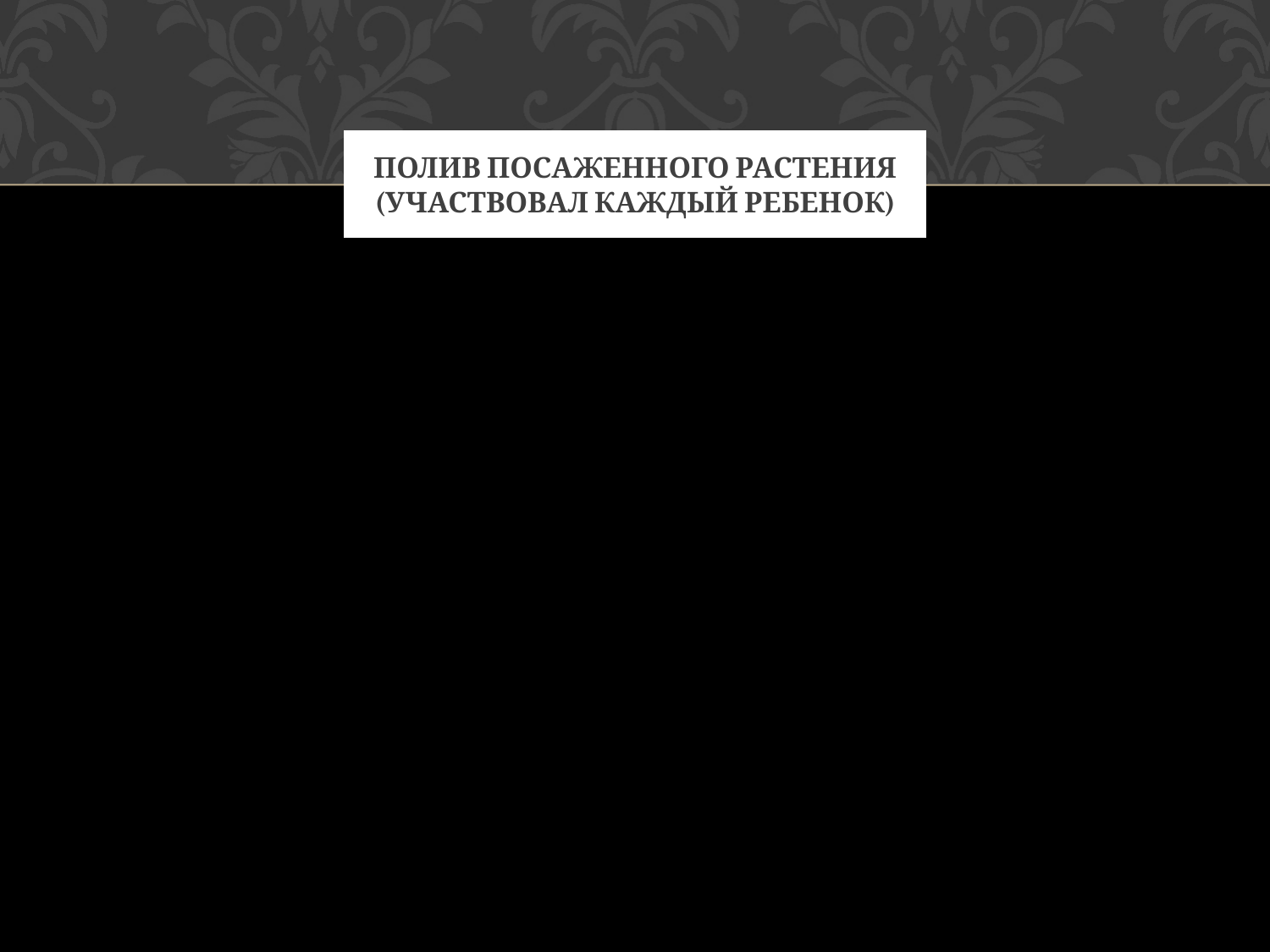

# Полив посаженного растения (участвовал каждый ребенок)